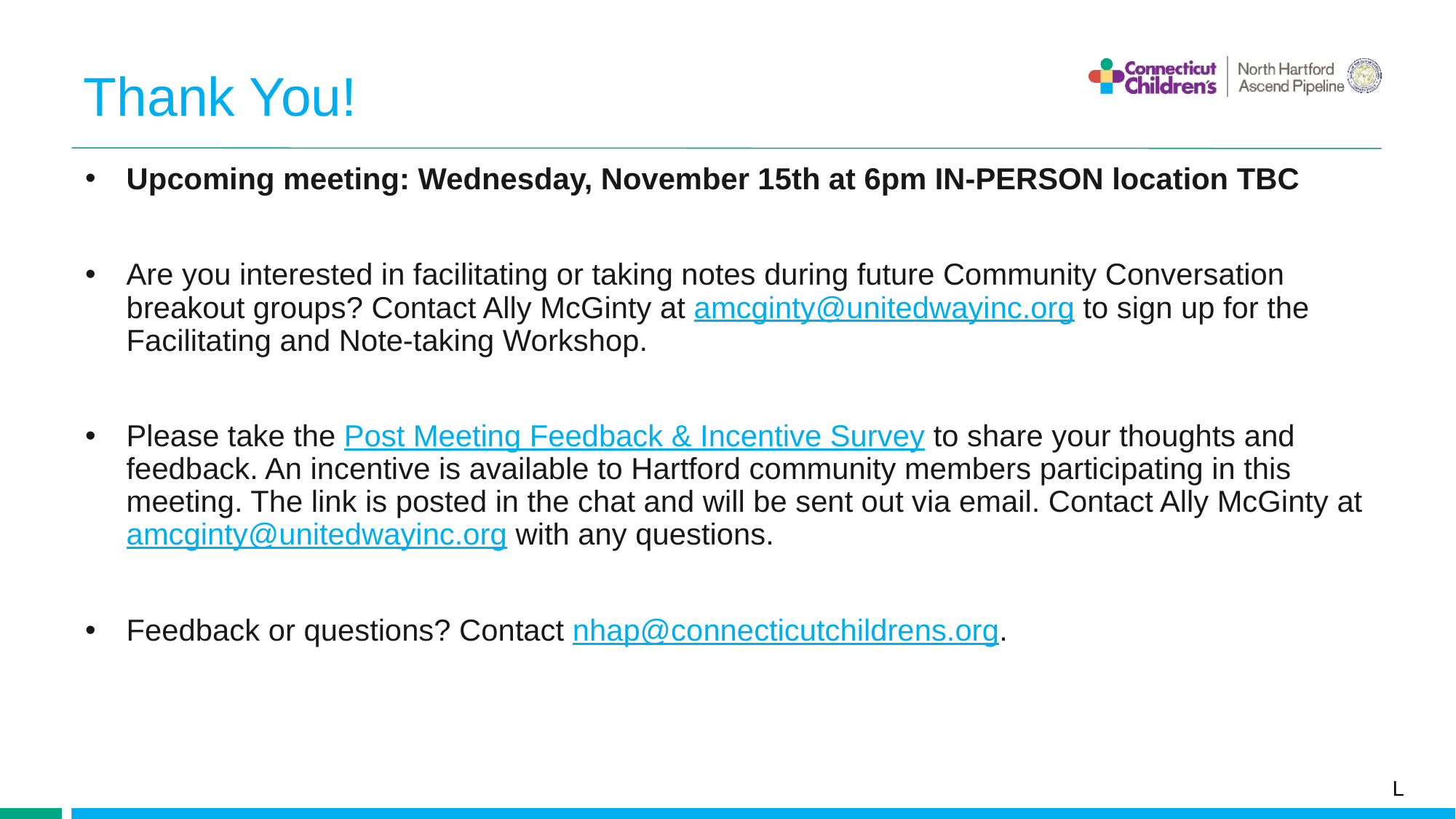

# Thank You!
Upcoming meeting: Wednesday, November 15th at 6pm IN-PERSON location TBC

Are you interested in facilitating or taking notes during future Community Conversation breakout groups? Contact Ally McGinty at amcginty@unitedwayinc.org to sign up for the Facilitating and Note-taking Workshop.

Please take the Post Meeting Feedback & Incentive Survey to share your thoughts and feedback. An incentive is available to Hartford community members participating in this meeting. The link is posted in the chat and will be sent out via email. Contact Ally McGinty at amcginty@unitedwayinc.org with any questions.

Feedback or questions? Contact nhap@connecticutchildrens.org.

L